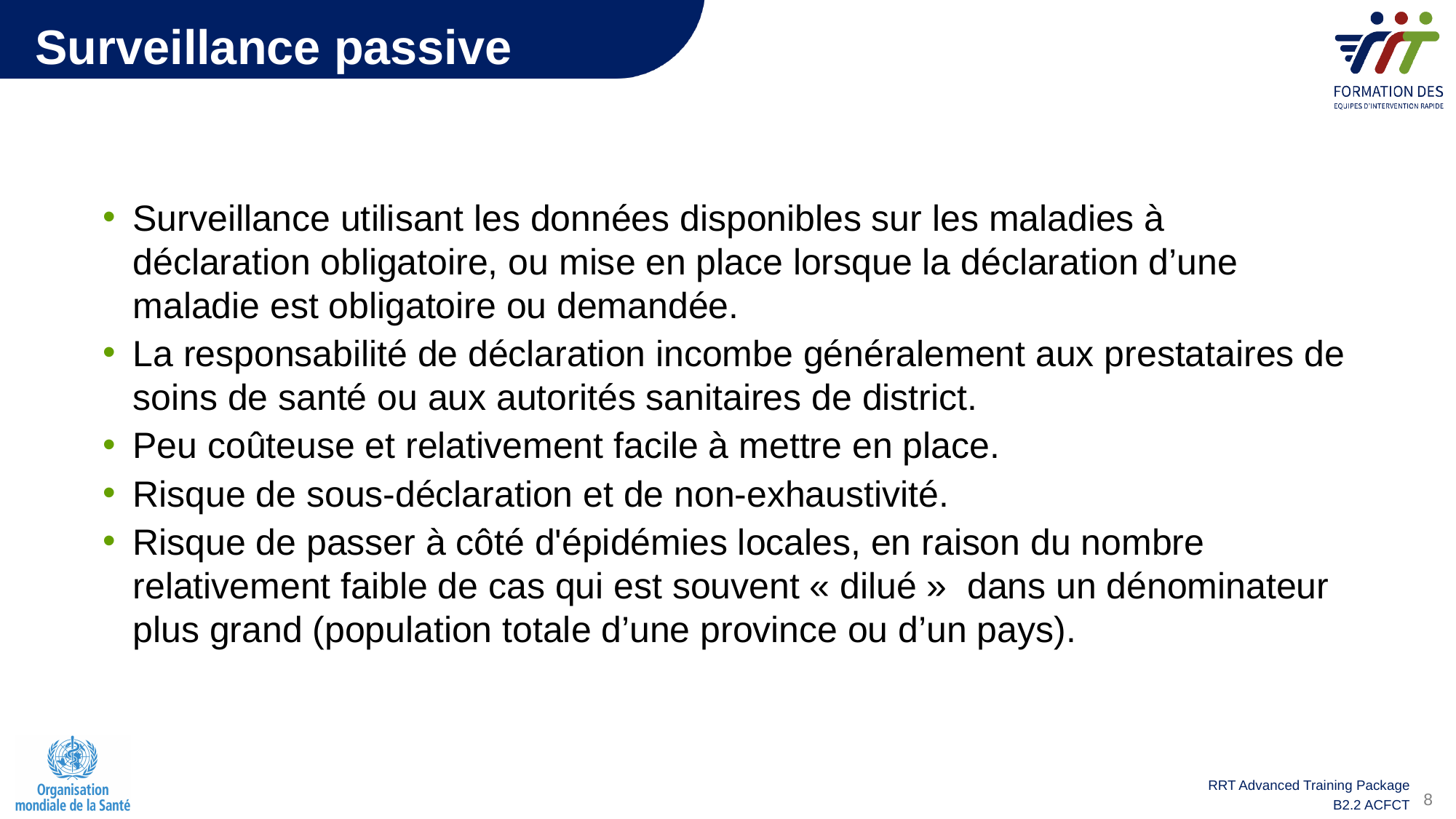

Surveillance passive
Surveillance utilisant les données disponibles sur les maladies à déclaration obligatoire, ou mise en place lorsque la déclaration d’une maladie est obligatoire ou demandée.
La responsabilité de déclaration incombe généralement aux prestataires de soins de santé ou aux autorités sanitaires de district.
Peu coûteuse et relativement facile à mettre en place.
Risque de sous-déclaration et de non-exhaustivité.
Risque de passer à côté d'épidémies locales, en raison du nombre relativement faible de cas qui est souvent « dilué »  dans un dénominateur plus grand (population totale d’une province ou d’un pays).